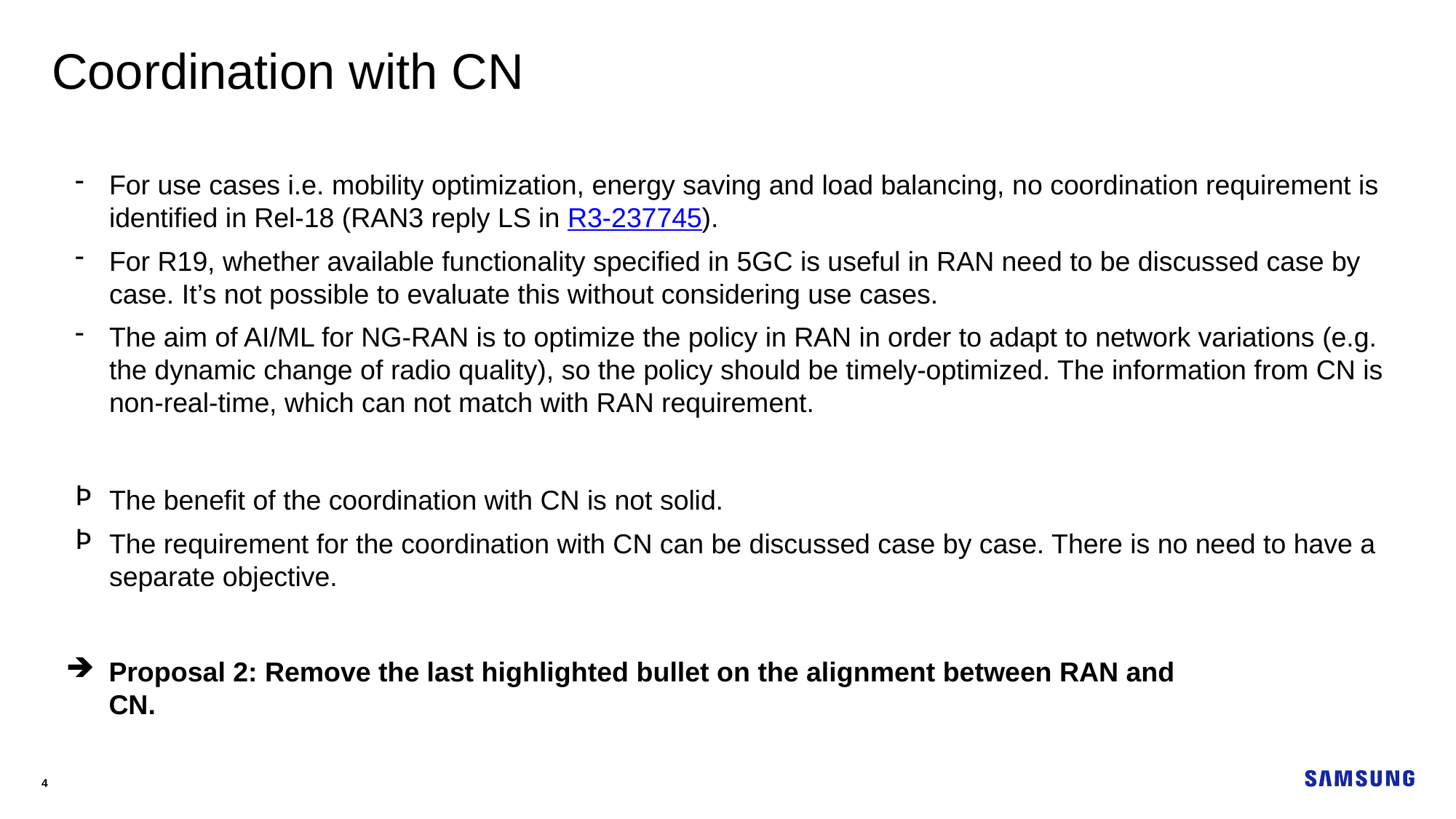

Coordination with CN
For use cases i.e. mobility optimization, energy saving and load balancing, no coordination requirement is identified in Rel-18 (RAN3 reply LS in R3-237745).
For R19, whether available functionality specified in 5GC is useful in RAN need to be discussed case by case. It’s not possible to evaluate this without considering use cases.
The aim of AI/ML for NG-RAN is to optimize the policy in RAN in order to adapt to network variations (e.g. the dynamic change of radio quality), so the policy should be timely-optimized. The information from CN is non-real-time, which can not match with RAN requirement.

The benefit of the coordination with CN is not solid.
The requirement for the coordination with CN can be discussed case by case. There is no need to have a separate objective.

Proposal 2: Remove the last highlighted bullet on the alignment between RAN and CN.